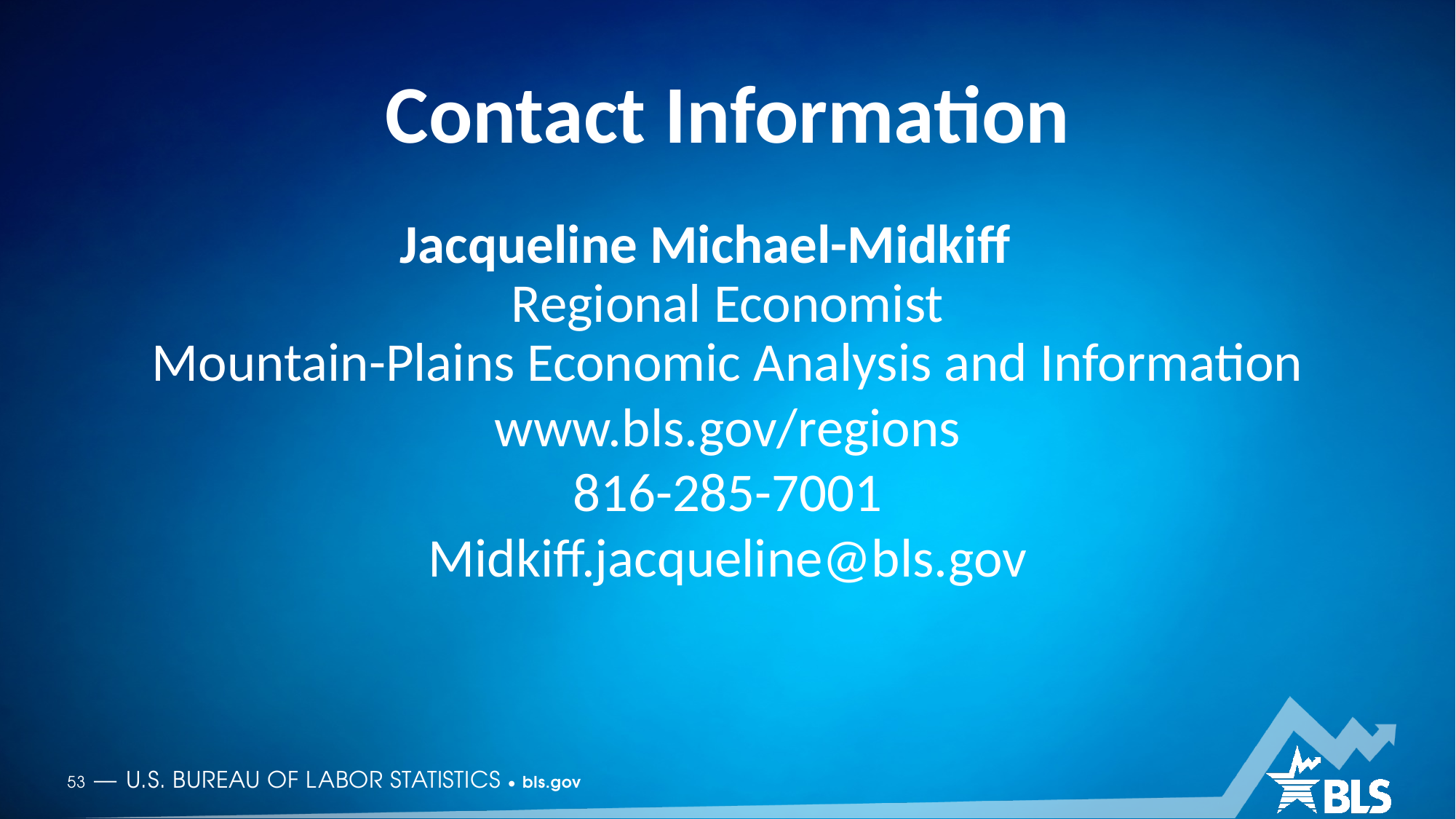

Jacqueline Michael-Midkiff
Regional Economist
Mountain-Plains Economic Analysis and Information
www.bls.gov/regions
816-285-7001
Midkiff.jacqueline@bls.gov